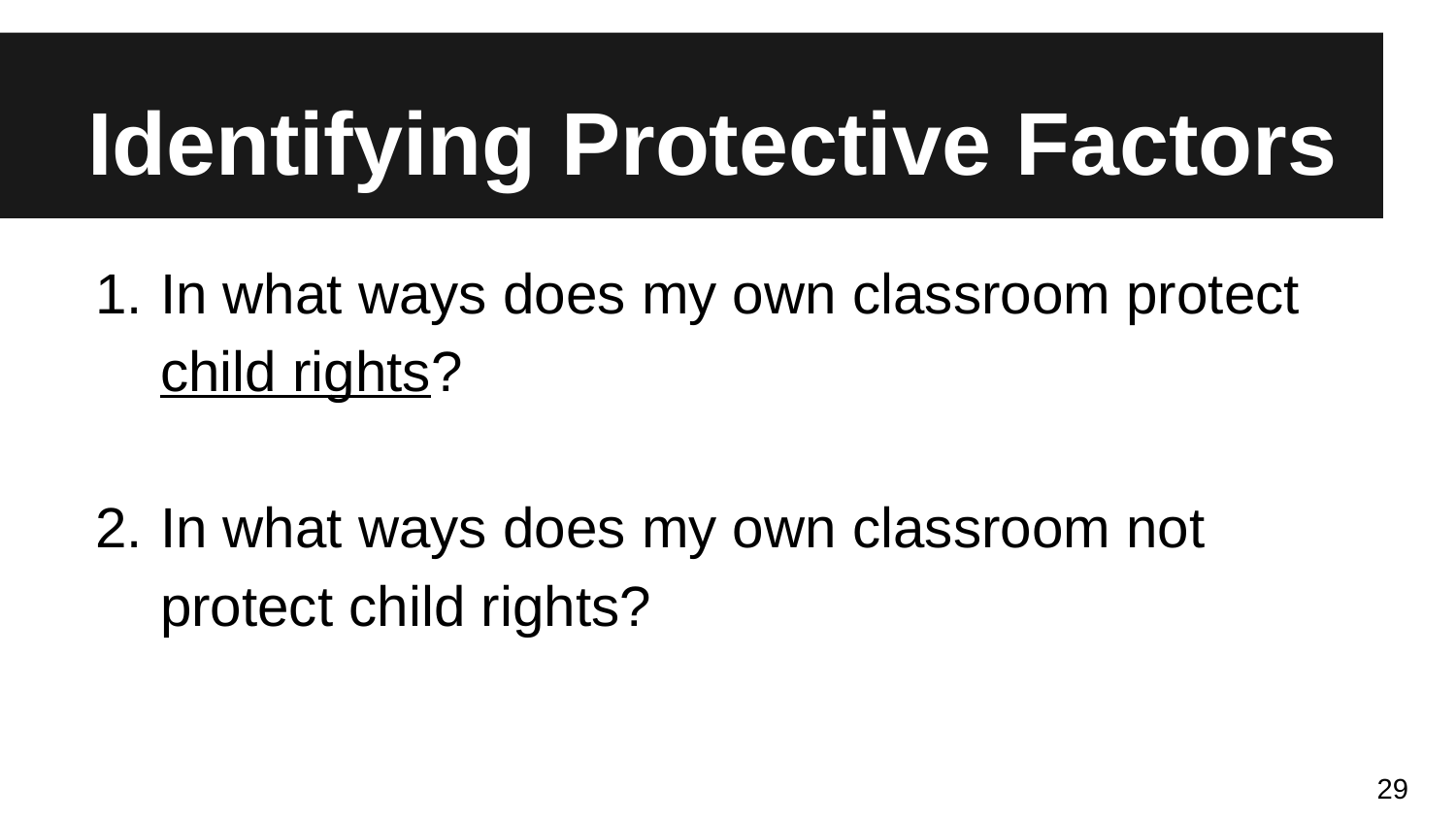

# Identifying Protective Factors
In what ways does my own classroom protect child rights?

In what ways does my own classroom not protect child rights?
29